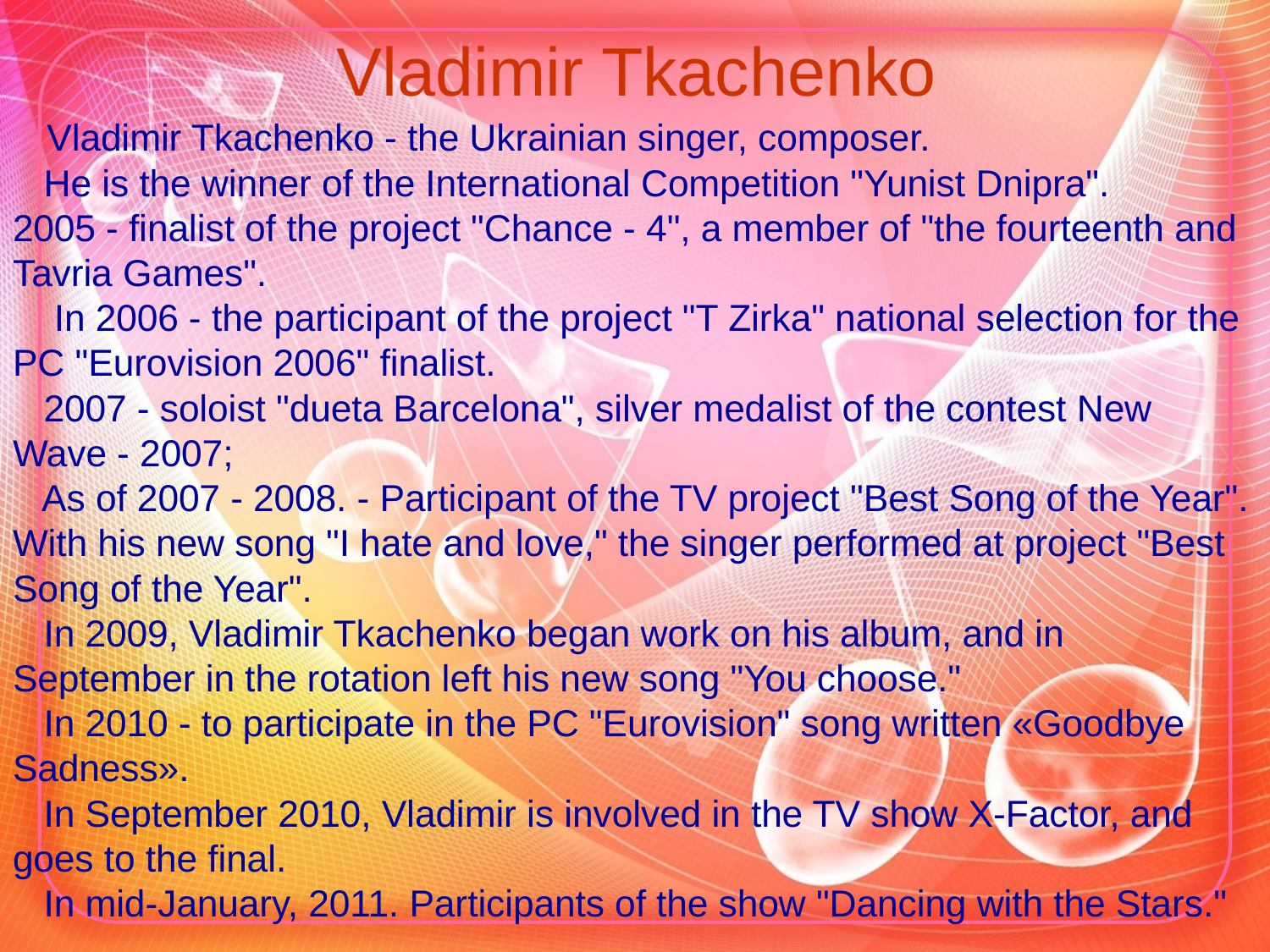

# Vladimir Tkachenko Vladimir Tkachenko - the Ukrainian singer, composer. He is the winner of the International Competition "Yunist Dnipra". 2005 - finalist of the project "Chance - 4", a member of "the fourteenth and Tavria Games".     In 2006 - the participant of the project "T Zirka" national selection for the PC "Eurovision 2006" finalist. 2007 - soloist "dueta Barcelona", silver medalist of the contest New Wave - 2007; As of 2007 - 2008. - Participant of the TV project "Best Song of the Year". With his new song "I hate and love," the singer performed at project "Best Song of the Year".    In 2009, Vladimir Tkachenko began work on his album, and in September in the rotation left his new song "You choose." In 2010 - to participate in the PC "Eurovision" song written «Goodbye Sadness». In September 2010, Vladimir is involved in the TV show X-Factor, and goes to the final. In mid-January, 2011. Participants of the show "Dancing with the Stars."